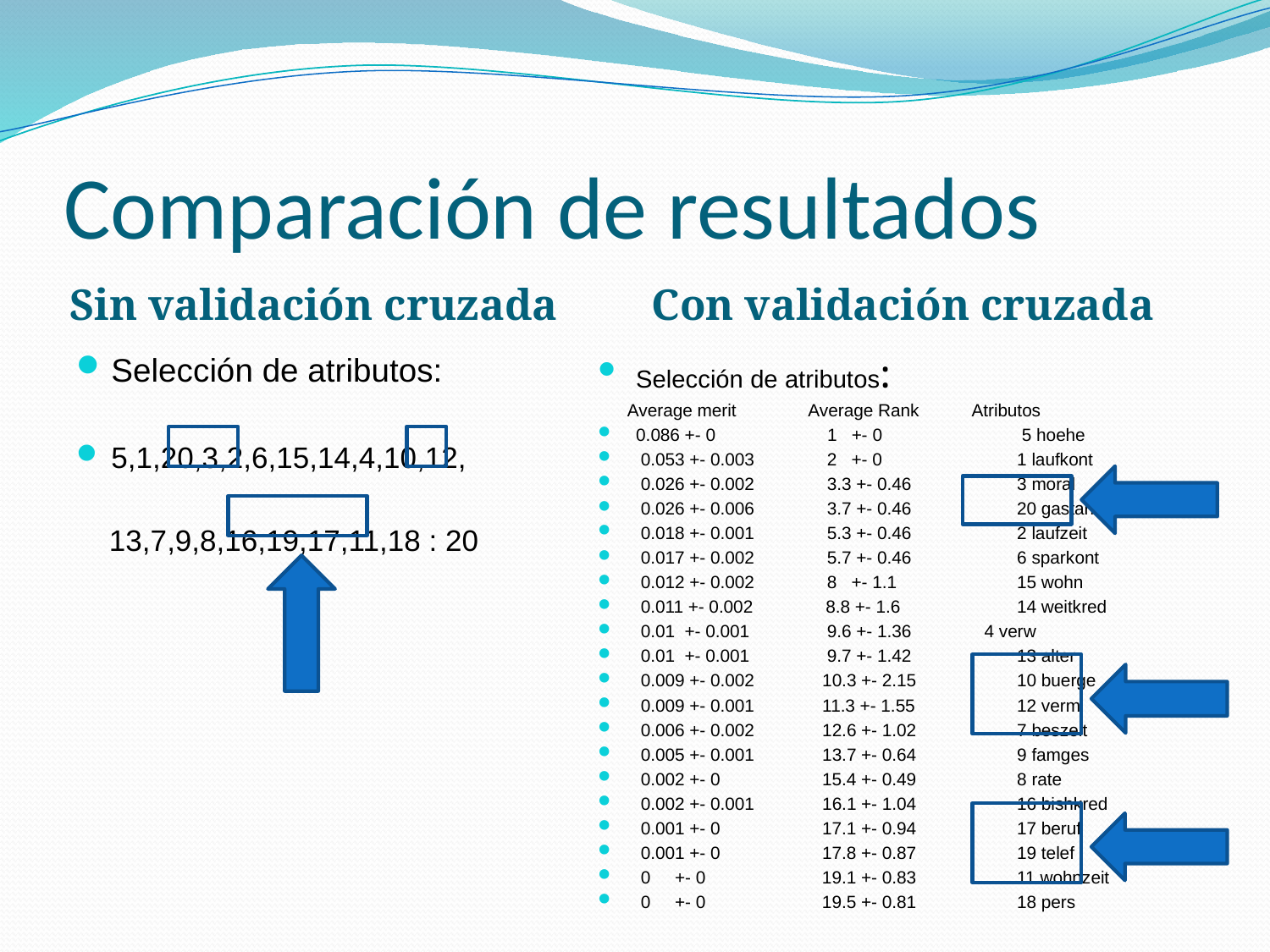

# Comparación de resultados
Sin validación cruzada
Con validación cruzada
Selección de atributos:

5,1,20,3,2,6,15,14,4,10,12,

    13,7,9,8,16,19,17,11,18 : 20

Selección de atributos:
      Average merit               Average Rank           Atributos
0.086 +- 0                       1   +- 0       	 5 hoehe
 0.053 +- 0.003               2   +- 0        	1 laufkont
 0.026 +- 0.002               3.3 +- 0.46     	3 moral
 0.026 +- 0.006               3.7 +- 0.46    	20 gastarb
 0.018 +- 0.001               5.3 +- 0.46     	2 laufzeit
 0.017 +- 0.002               5.7 +- 0.46     	6 sparkont
 0.012 +- 0.002               8   +- 1.1     	15 wohn
 0.011 +- 0.002               8.8 +- 1.6     	14 weitkred
 0.01  +- 0.001                9.6 +- 1.36               4 verw
 0.01  +- 0.001                9.7 +- 1.42    	13 alter
 0.009 +- 0.002              10.3 +- 2.15    	10 buerge
 0.009 +- 0.001              11.3 +- 1.55    	12 verm
 0.006 +- 0.002              12.6 +- 1.02     	7 beszeit
 0.005 +- 0.001              13.7 +- 0.64     	9 famges
 0.002 +- 0                     15.4 +- 0.49     	8 rate
 0.002 +- 0.001              16.1 +- 1.04    	16 bishkred
 0.001 +- 0                     17.1 +- 0.94    	17 beruf
 0.001 +- 0                     17.8 +- 0.87     	19 telef
 0     +- 0                        19.1 +- 0.83    	11 wohnzeit
 0     +- 0                        19.5 +- 0.81    	18 pers